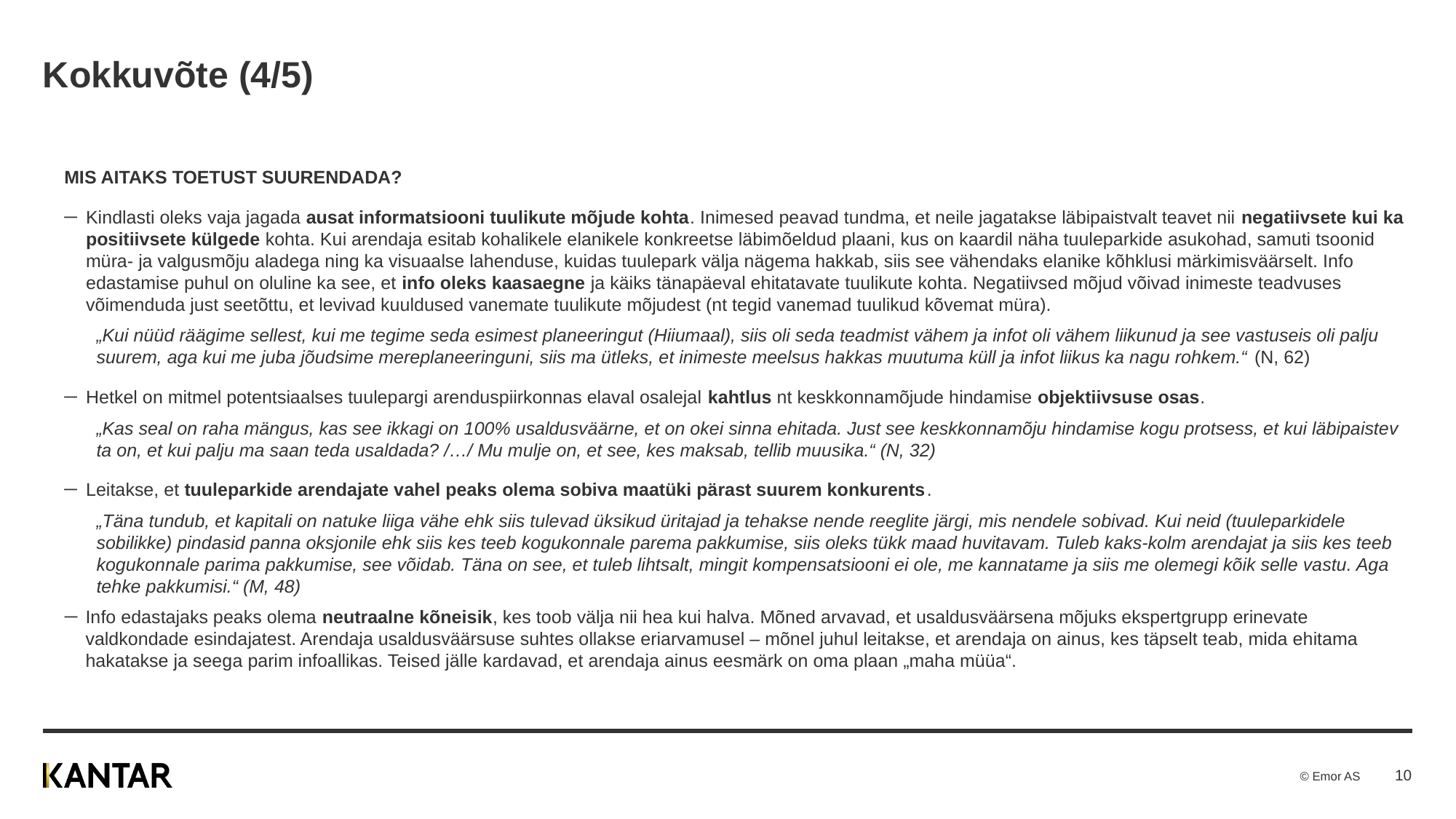

# Kokkuvõte (4/5)
Mis aitaks toetust suurendada?
Kindlasti oleks vaja jagada ausat informatsiooni tuulikute mõjude kohta. Inimesed peavad tundma, et neile jagatakse läbipaistvalt teavet nii negatiivsete kui ka positiivsete külgede kohta. Kui arendaja esitab kohalikele elanikele konkreetse läbimõeldud plaani, kus on kaardil näha tuuleparkide asukohad, samuti tsoonid müra- ja valgusmõju aladega ning ka visuaalse lahenduse, kuidas tuulepark välja nägema hakkab, siis see vähendaks elanike kõhklusi märkimisväärselt. Info edastamise puhul on oluline ka see, et info oleks kaasaegne ja käiks tänapäeval ehitatavate tuulikute kohta. Negatiivsed mõjud võivad inimeste teadvuses võimenduda just seetõttu, et levivad kuuldused vanemate tuulikute mõjudest (nt tegid vanemad tuulikud kõvemat müra).
„Kui nüüd räägime sellest, kui me tegime seda esimest planeeringut (Hiiumaal), siis oli seda teadmist vähem ja infot oli vähem liikunud ja see vastuseis oli palju suurem, aga kui me juba jõudsime mereplaneeringuni, siis ma ütleks, et inimeste meelsus hakkas muutuma küll ja infot liikus ka nagu rohkem.“ (N, 62)
Hetkel on mitmel potentsiaalses tuulepargi arenduspiirkonnas elaval osalejal kahtlus nt keskkonnamõjude hindamise objektiivsuse osas.
„Kas seal on raha mängus, kas see ikkagi on 100% usaldusväärne, et on okei sinna ehitada. Just see keskkonnamõju hindamise kogu protsess, et kui läbipaistev ta on, et kui palju ma saan teda usaldada? /…/ Mu mulje on, et see, kes maksab, tellib muusika.“ (N, 32)
Leitakse, et tuuleparkide arendajate vahel peaks olema sobiva maatüki pärast suurem konkurents.
„Täna tundub, et kapitali on natuke liiga vähe ehk siis tulevad üksikud üritajad ja tehakse nende reeglite järgi, mis nendele sobivad. Kui neid (tuuleparkidele sobilikke) pindasid panna oksjonile ehk siis kes teeb kogukonnale parema pakkumise, siis oleks tükk maad huvitavam. Tuleb kaks-kolm arendajat ja siis kes teeb kogukonnale parima pakkumise, see võidab. Täna on see, et tuleb lihtsalt, mingit kompensatsiooni ei ole, me kannatame ja siis me olemegi kõik selle vastu. Aga tehke pakkumisi.“ (M, 48)
Info edastajaks peaks olema neutraalne kõneisik, kes toob välja nii hea kui halva. Mõned arvavad, et usaldusväärsena mõjuks ekspertgrupp erinevate valdkondade esindajatest. Arendaja usaldusväärsuse suhtes ollakse eriarvamusel – mõnel juhul leitakse, et arendaja on ainus, kes täpselt teab, mida ehitama hakatakse ja seega parim infoallikas. Teised jälle kardavad, et arendaja ainus eesmärk on oma plaan „maha müüa“.

10